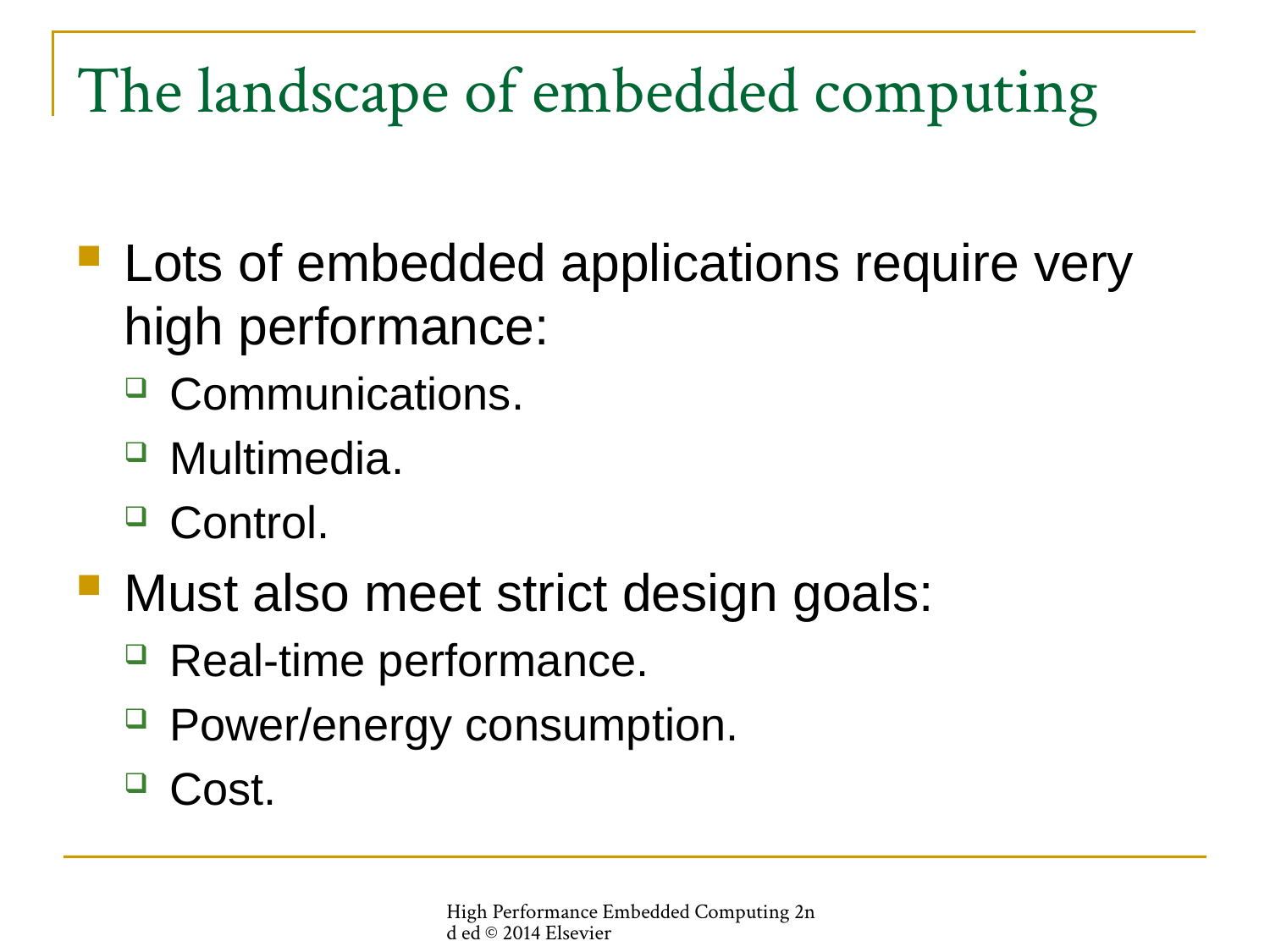

# The landscape of embedded computing
Lots of embedded applications require very high performance:
Communications.
Multimedia.
Control.
Must also meet strict design goals:
Real-time performance.
Power/energy consumption.
Cost.
High Performance Embedded Computing 2nd ed © 2014 Elsevier